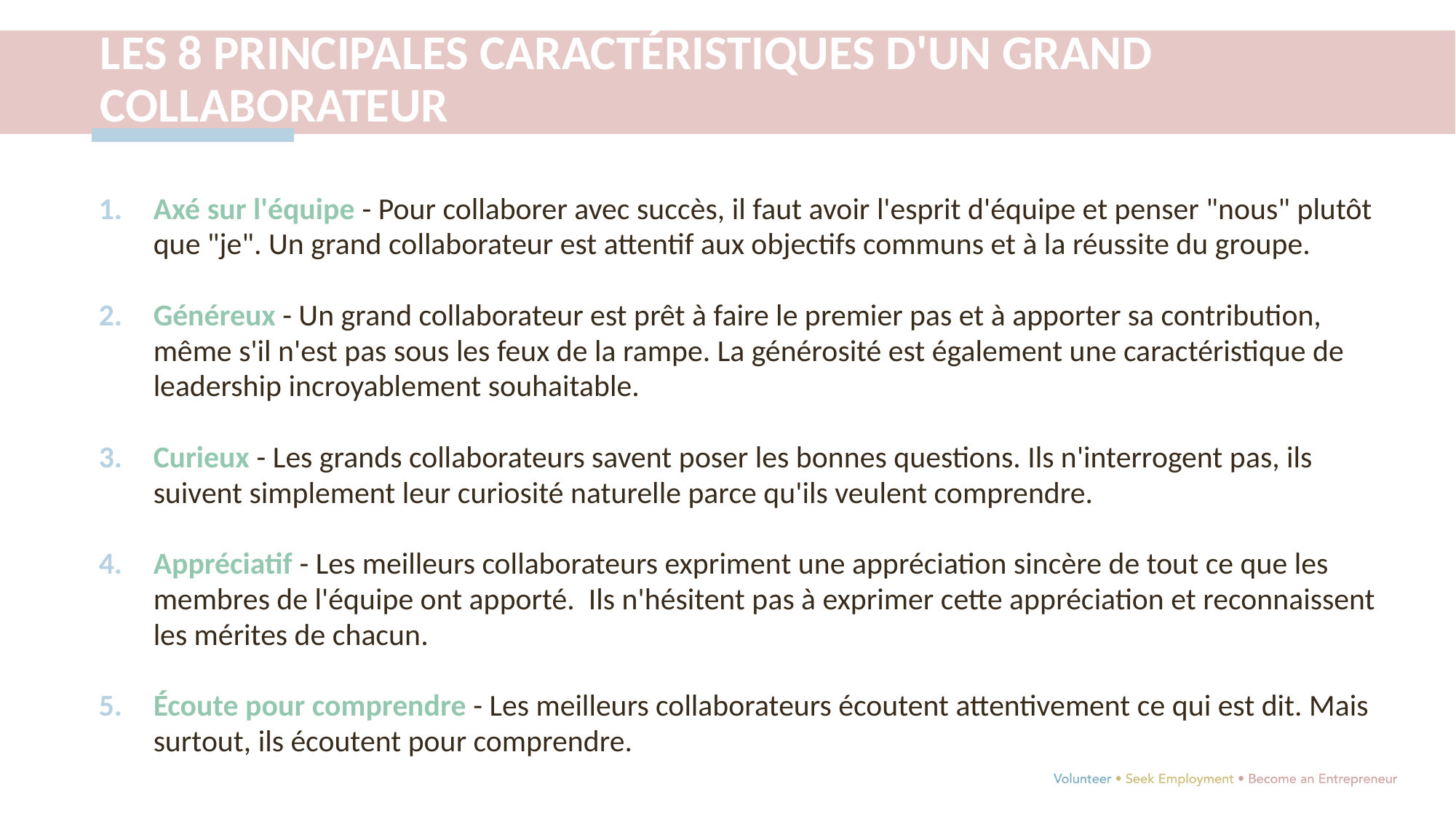

LES 8 PRINCIPALES CARACTÉRISTIQUES D'UN GRAND COLLABORATEUR
Axé sur l'équipe - Pour collaborer avec succès, il faut avoir l'esprit d'équipe et penser "nous" plutôt que "je". Un grand collaborateur est attentif aux objectifs communs et à la réussite du groupe.

Généreux - Un grand collaborateur est prêt à faire le premier pas et à apporter sa contribution, même s'il n'est pas sous les feux de la rampe. La générosité est également une caractéristique de leadership incroyablement souhaitable.
Curieux - Les grands collaborateurs savent poser les bonnes questions. Ils n'interrogent pas, ils suivent simplement leur curiosité naturelle parce qu'ils veulent comprendre.

Appréciatif - Les meilleurs collaborateurs expriment une appréciation sincère de tout ce que les membres de l'équipe ont apporté.  Ils n'hésitent pas à exprimer cette appréciation et reconnaissent les mérites de chacun.

Écoute pour comprendre - Les meilleurs collaborateurs écoutent attentivement ce qui est dit. Mais surtout, ils écoutent pour comprendre.